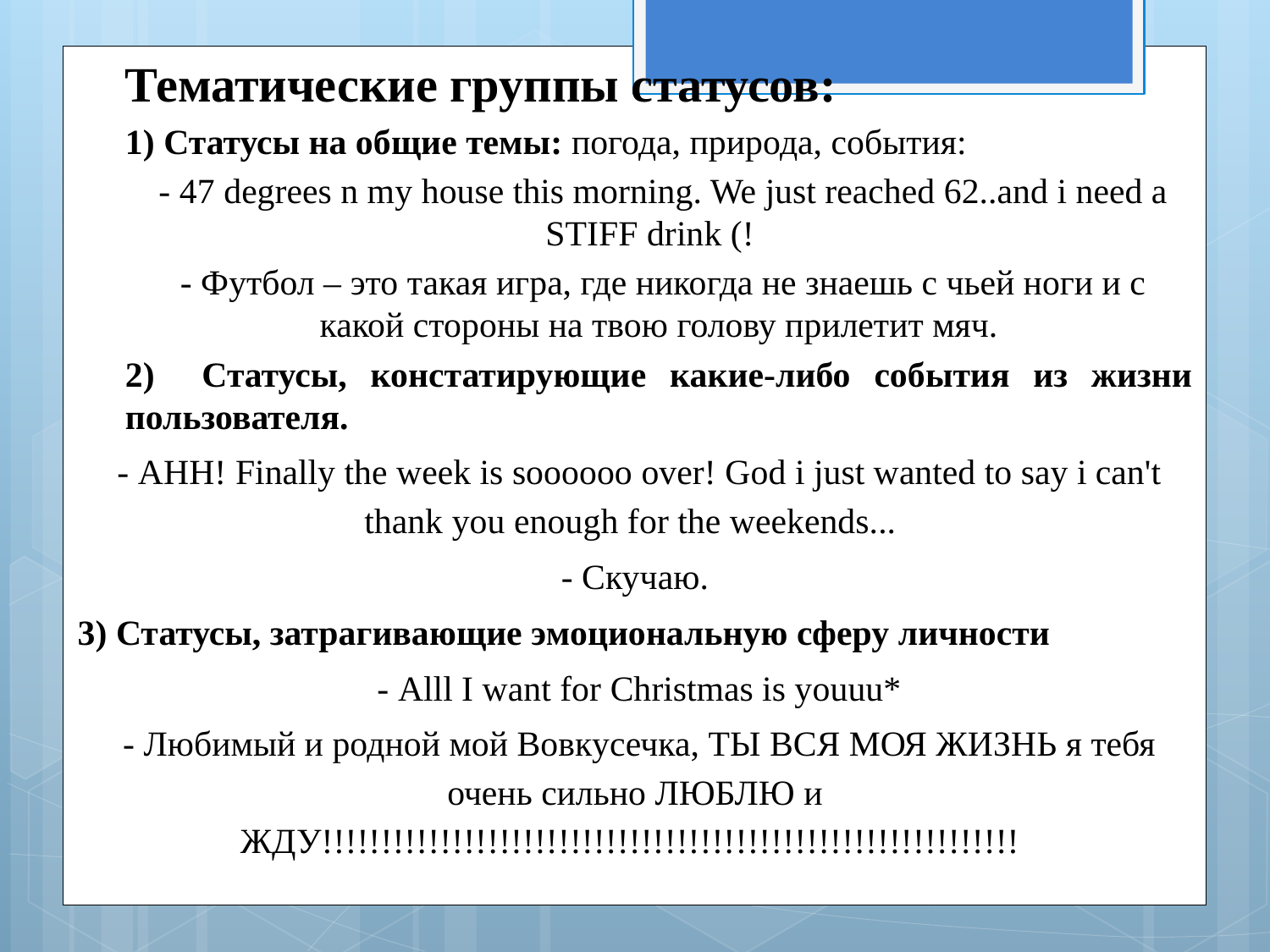

Тематические группы статусов:
1) Статусы на общие темы: погода, природа, события:
 - 47 degrees n my house this morning. We just reached 62..and i need a STIFF drink (!
 - Футбол – это такая игра, где никогда не знаешь с чьей ноги и с какой стороны на твою голову прилетит мяч.
2)  Статусы, констатирующие какие-либо события из жизни пользователя.
 - AHH! Finally the week is soooooo over! God i just wanted to say i can't thank you enough for the weekends...
 - Скучаю.
3) Статусы, затрагивающие эмоциональную сферу личности
 - Alll I want for Christmas is youuu*
 - Любимый и родной мой Вовкусечка, ТЫ ВСЯ МОЯ ЖИЗНЬ я тебя очень сильно ЛЮБЛЮ и ЖДУ!!!!!!!!!!!!!!!!!!!!!!!!!!!!!!!!!!!!!!!!!!!!!!!!!!!!!!!!!!!

#